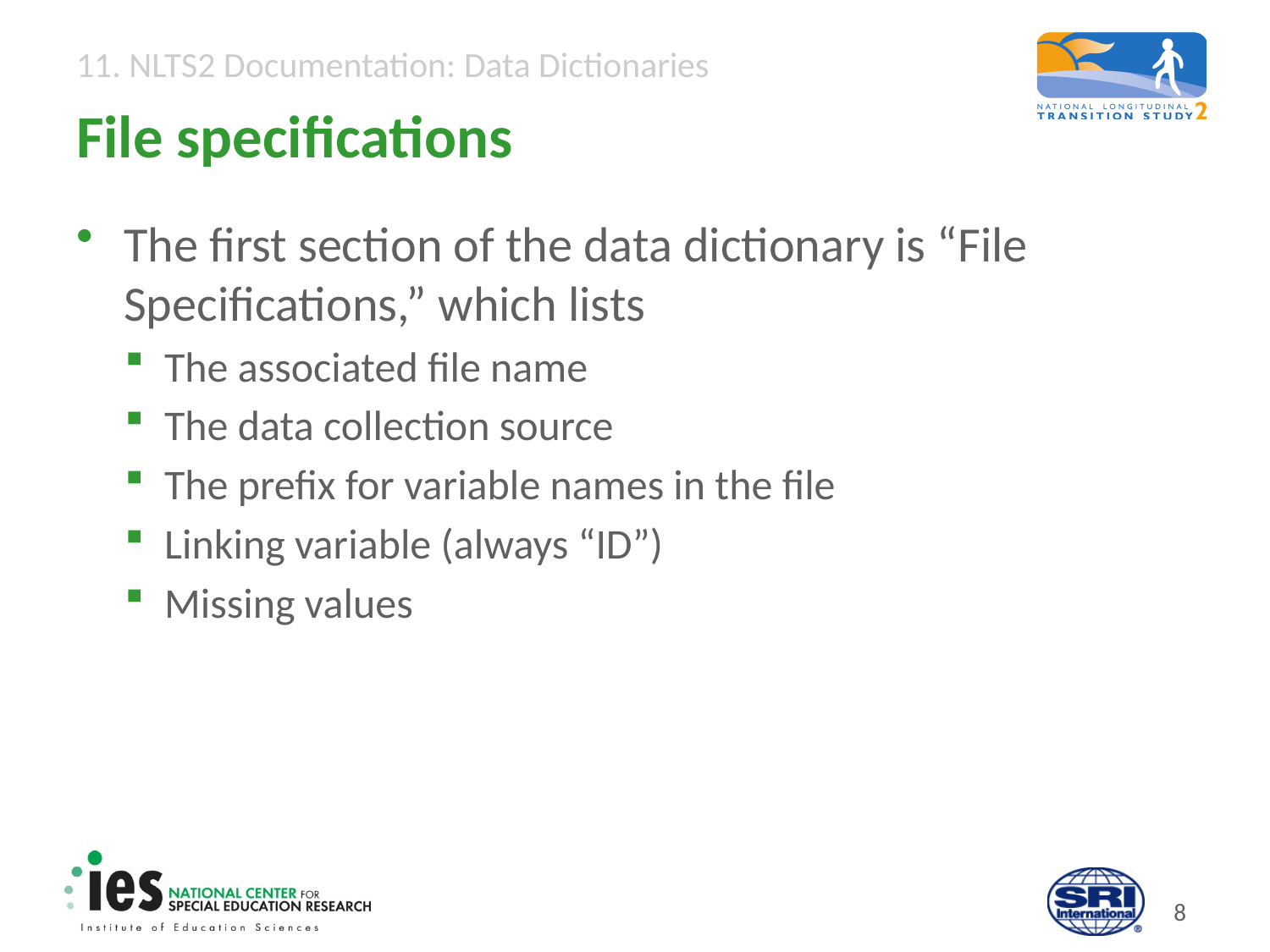

# File specifications
The first section of the data dictionary is “File Specifications,” which lists
The associated file name
The data collection source
The prefix for variable names in the file
Linking variable (always “ID”)
Missing values
8